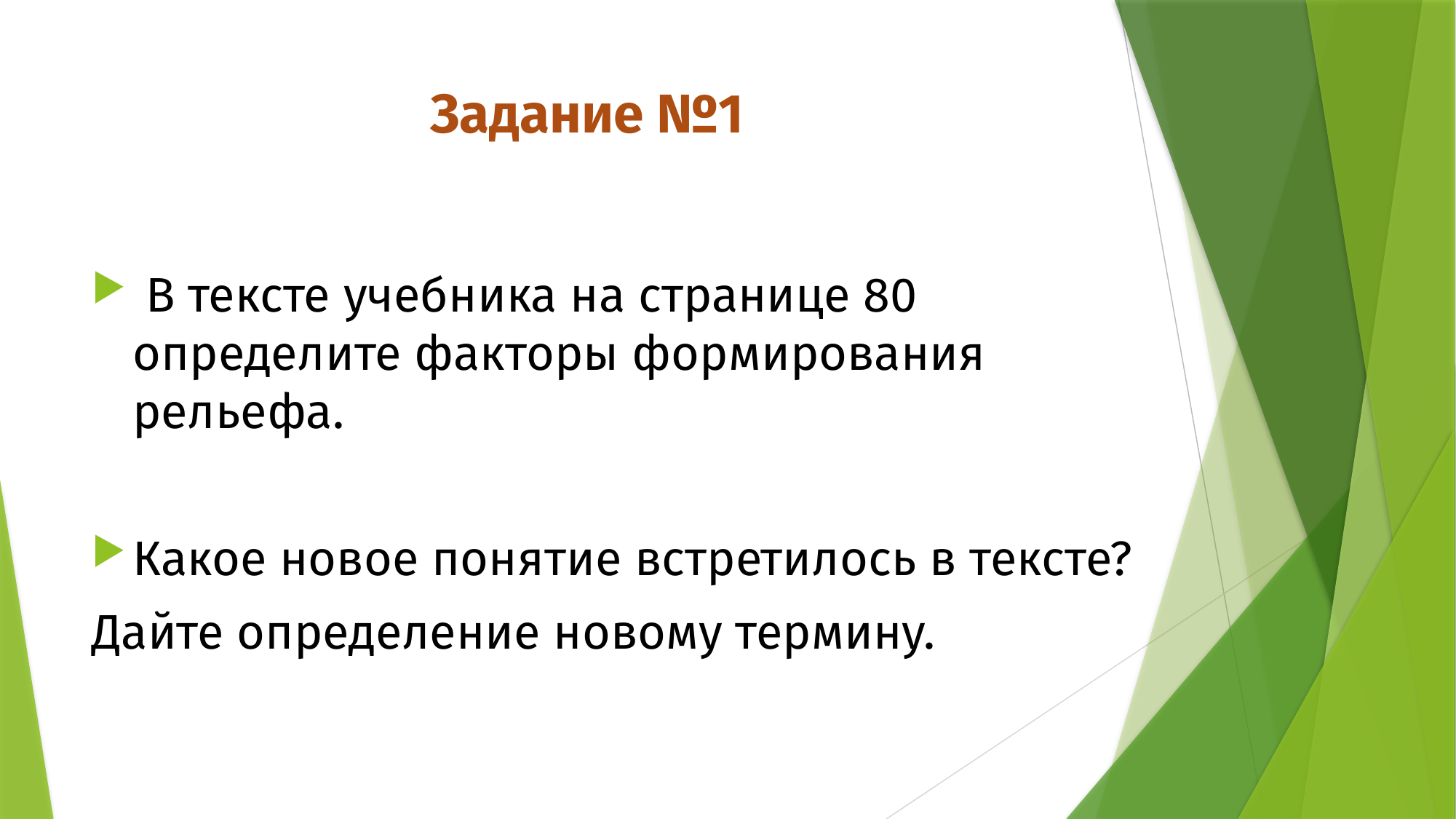

# Задание №1
 В тексте учебника на странице 80  определите факторы формирования  рельефа.

Какое новое понятие встретилось в тексте?
Дайте определение новому термину.